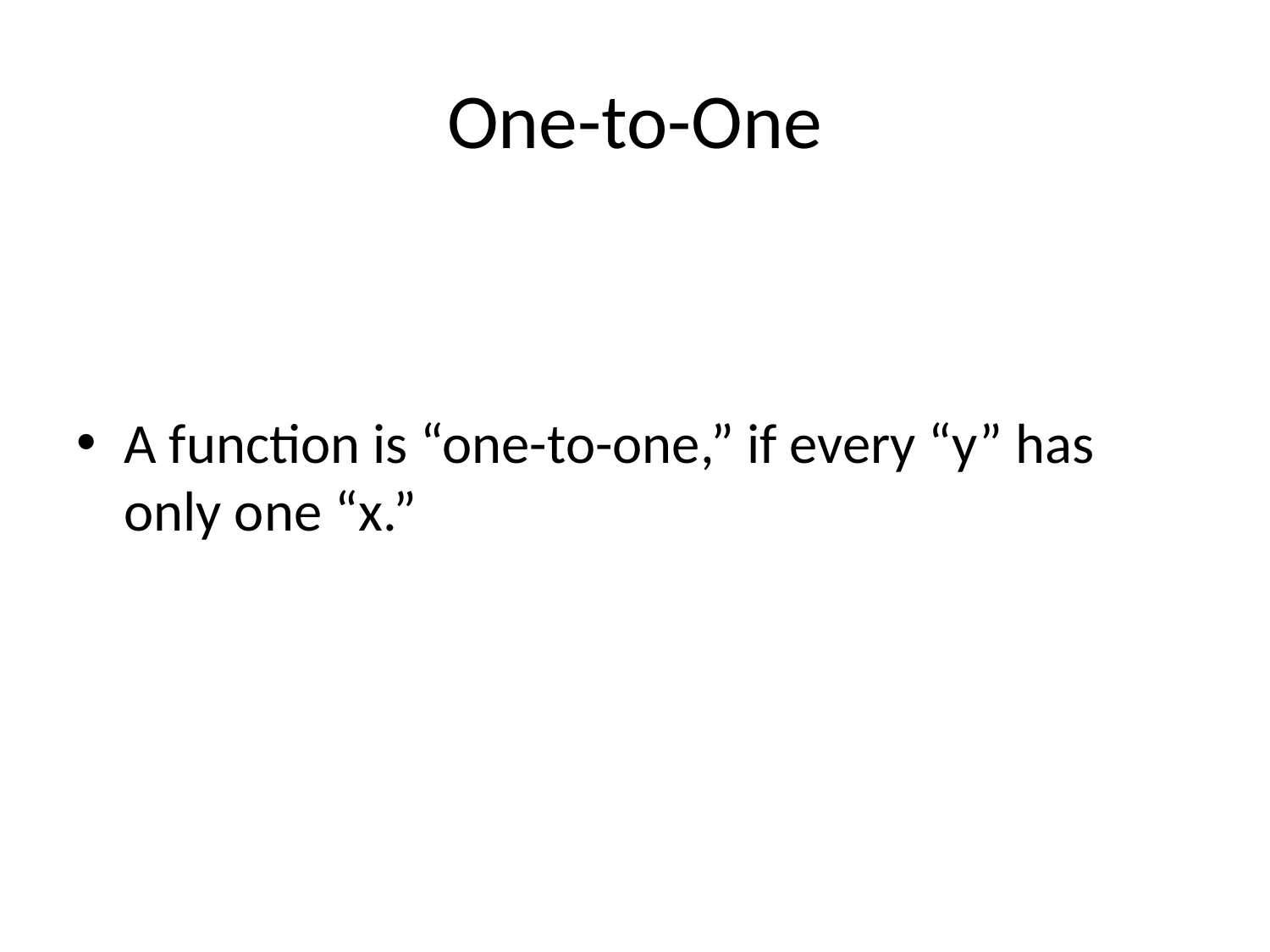

# One-to-One
A function is “one-to-one,” if every “y” has only one “x.”